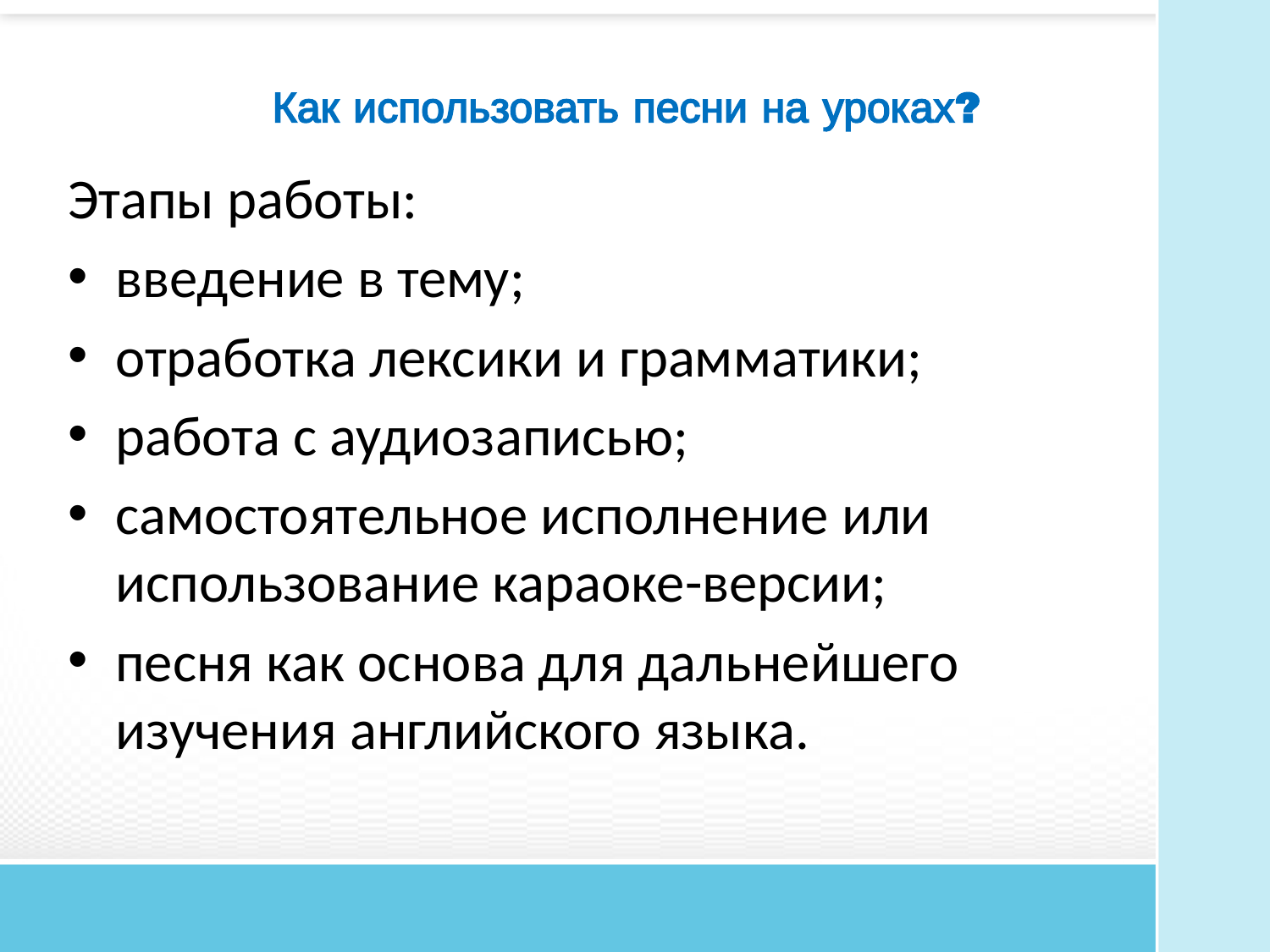

# Как использовать песни на уроках?
Этапы работы:
введение в тему;
отработка лексики и грамматики;
работа с аудиозаписью;
самостоятельное исполнение или использование караоке-версии;
песня как основа для дальнейшего изучения английского языка.